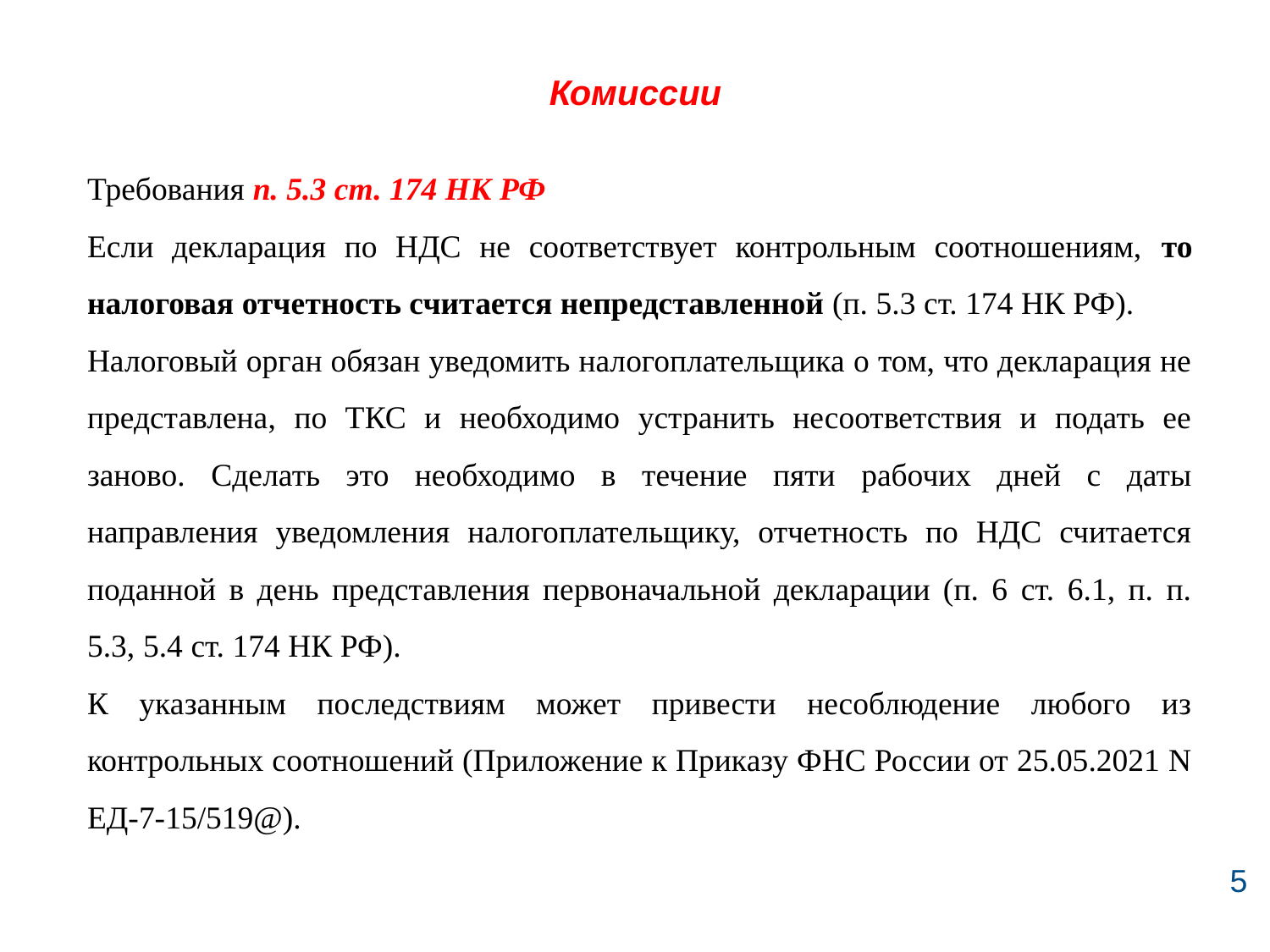

# Комиссии
Требования п. 5.3 ст. 174 НК РФ
Если декларация по НДС не соответствует контрольным соотношениям, то налоговая отчетность считается непредставленной (п. 5.3 ст. 174 НК РФ).
Налоговый орган обязан уведомить налогоплательщика о том, что декларация не представлена, по ТКС и необходимо устранить несоответствия и подать ее заново. Сделать это необходимо в течение пяти рабочих дней с даты направления уведомления налогоплательщику, отчетность по НДС считается поданной в день представления первоначальной декларации (п. 6 ст. 6.1, п. п. 5.3, 5.4 ст. 174 НК РФ).
К указанным последствиям может привести несоблюдение любого из контрольных соотношений (Приложение к Приказу ФНС России от 25.05.2021 N ЕД-7-15/519@).